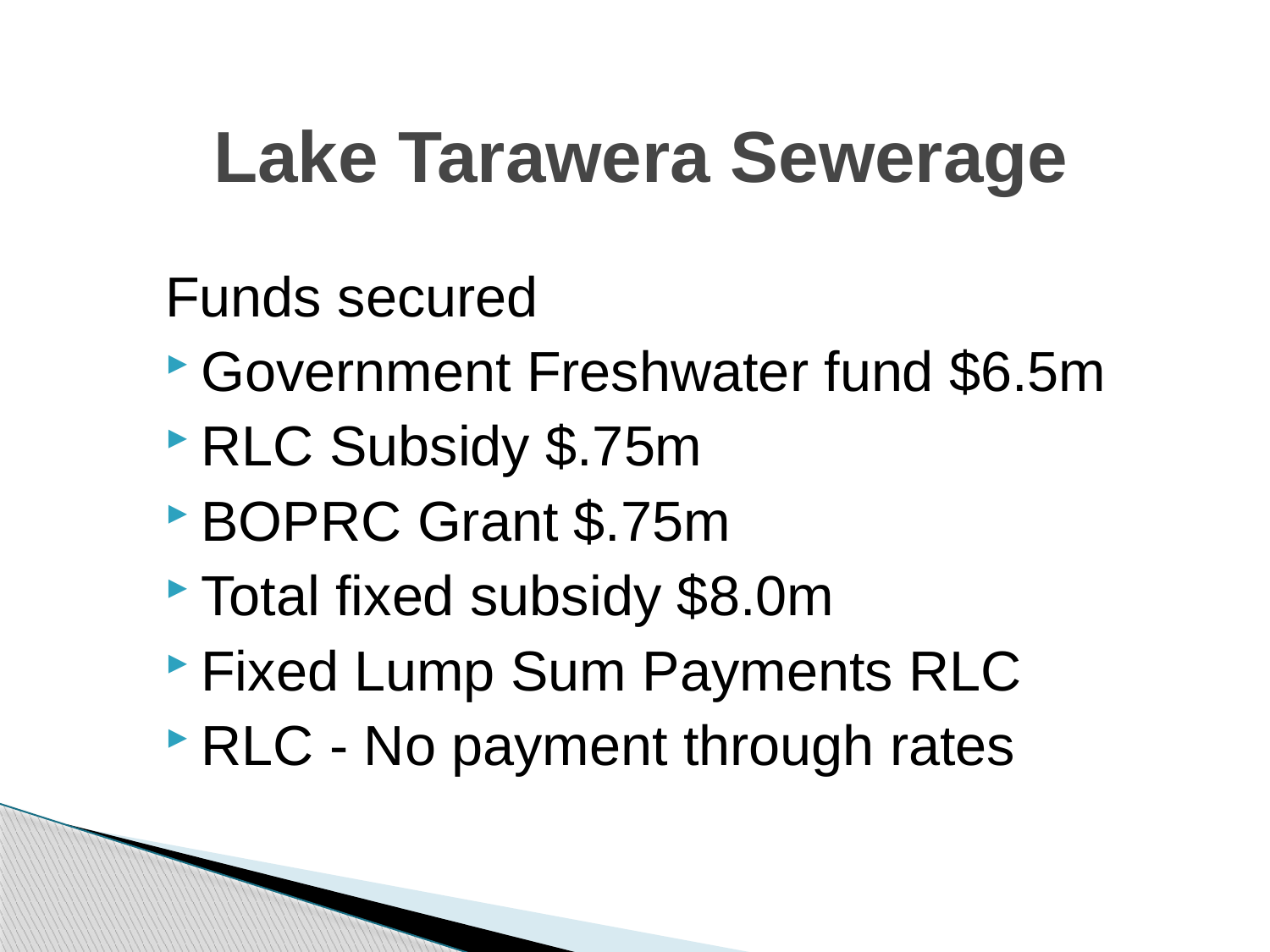

# Lake Tarawera Sewerage
Funds secured
Government Freshwater fund $6.5m
RLC Subsidy $.75m
BOPRC Grant $.75m
Total fixed subsidy $8.0m
Fixed Lump Sum Payments RLC
RLC - No payment through rates